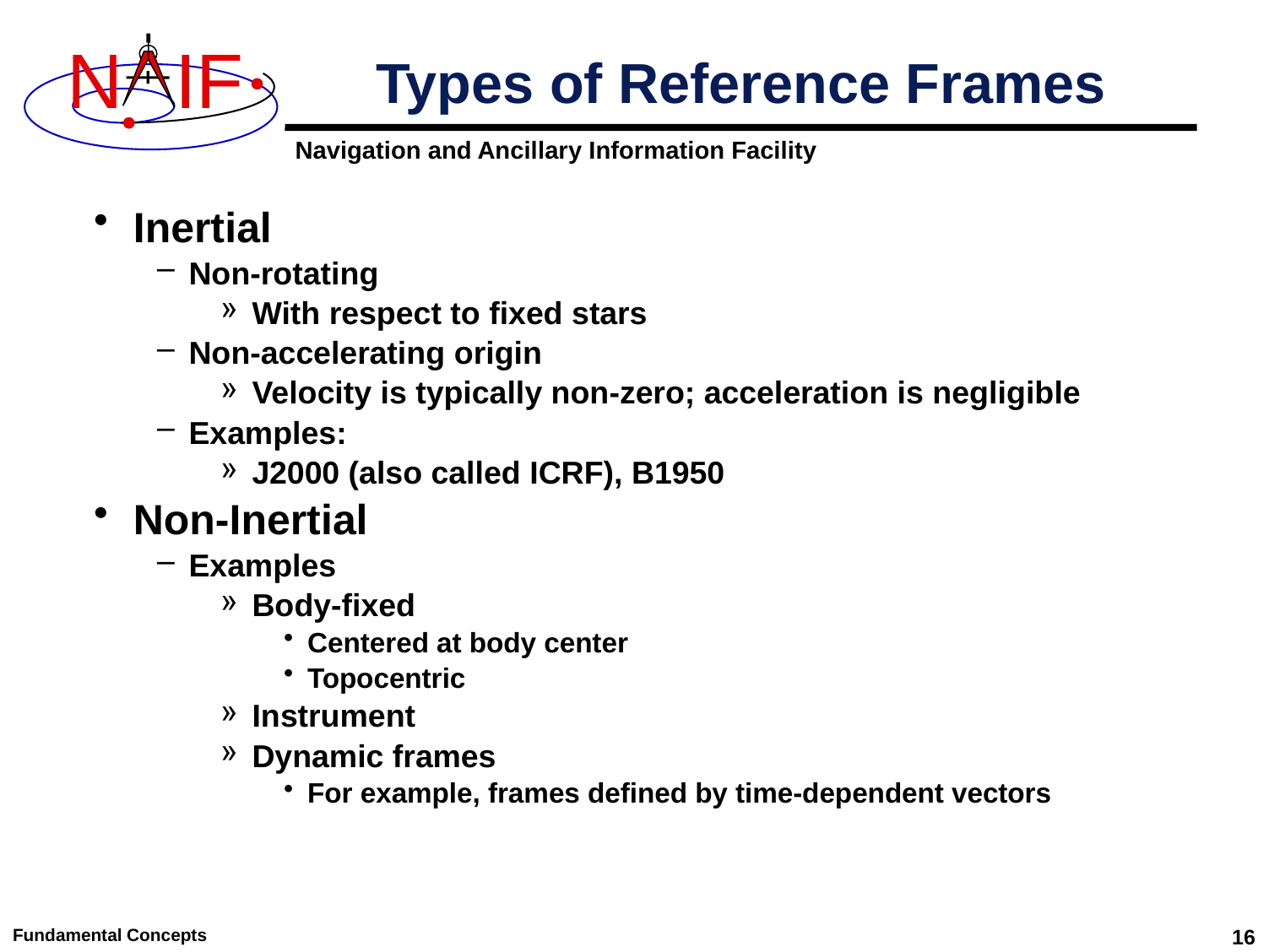

# Types of Reference Frames
Inertial
Non-rotating
With respect to fixed stars
Non-accelerating origin
Velocity is typically non-zero; acceleration is negligible
Examples:
J2000 (also called ICRF), B1950
Non-Inertial
Examples
Body-fixed
Centered at body center
Topocentric
Instrument
Dynamic frames
For example, frames defined by time-dependent vectors

Fundamental Concepts
16